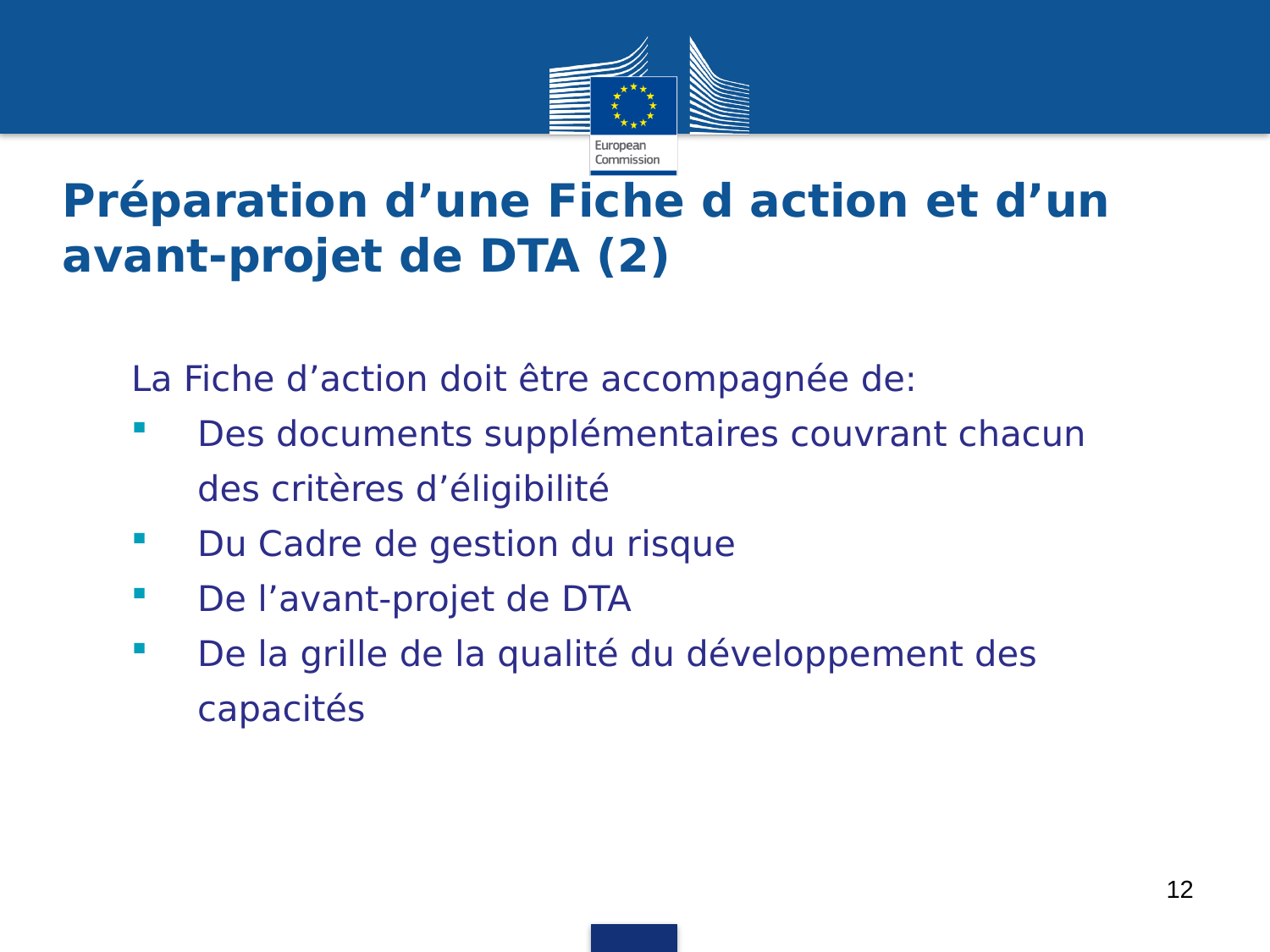

# Préparation d’une Fiche d action et d’un avant-projet de DTA (2)
La Fiche d’action doit être accompagnée de:
Des documents supplémentaires couvrant chacun des critères d’éligibilité
Du Cadre de gestion du risque
De l’avant-projet de DTA
De la grille de la qualité du développement des capacités
12